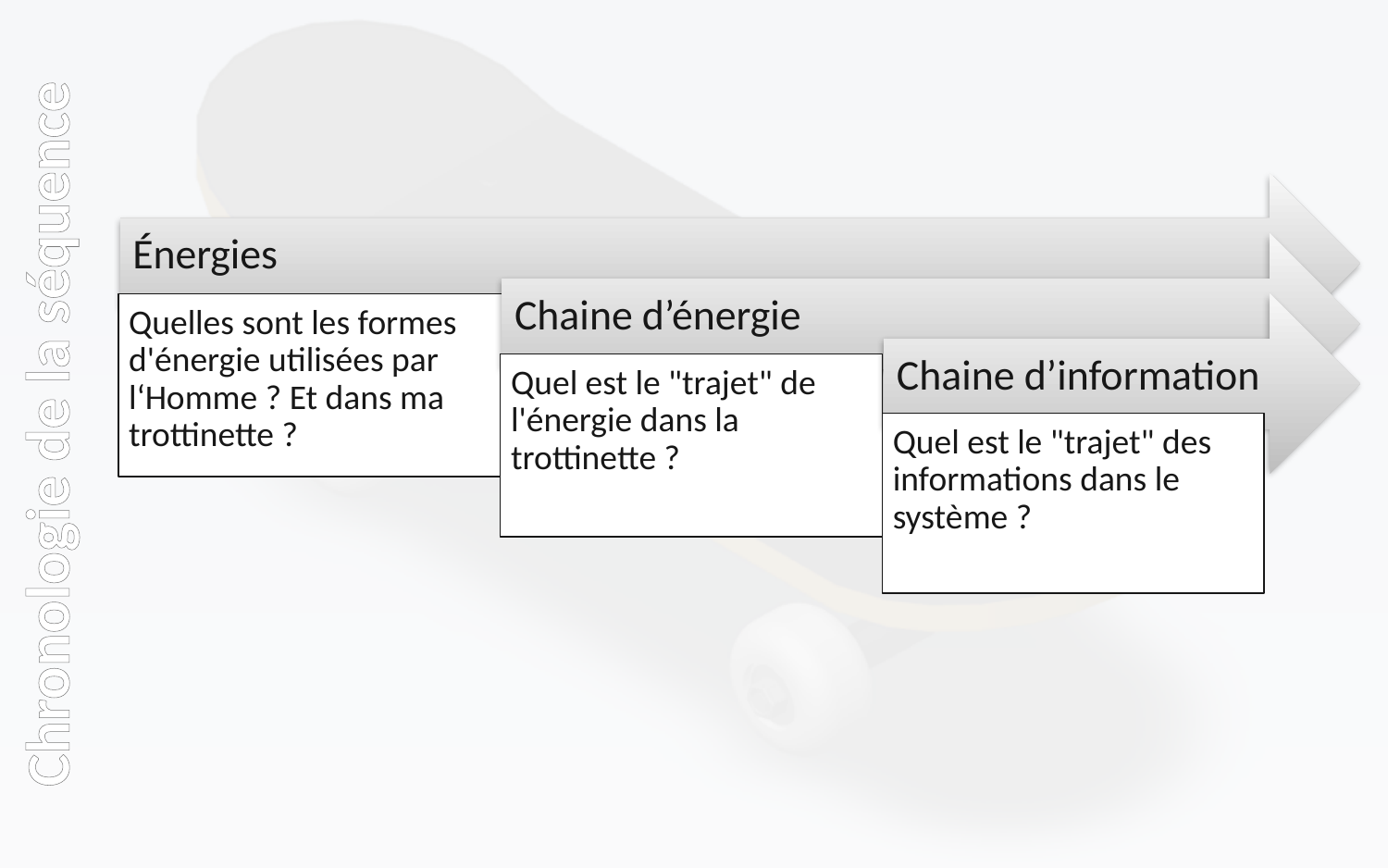

Énergies
Quelles sont les formes d'énergie utilisées par l‘Homme ? Et dans ma trottinette ?
Chaine d’énergie
Quel est le "trajet" de l'énergie dans la trottinette ?
Chaine d’information
Quel est le "trajet" des informations dans le système ?
Chronologie de la séquence